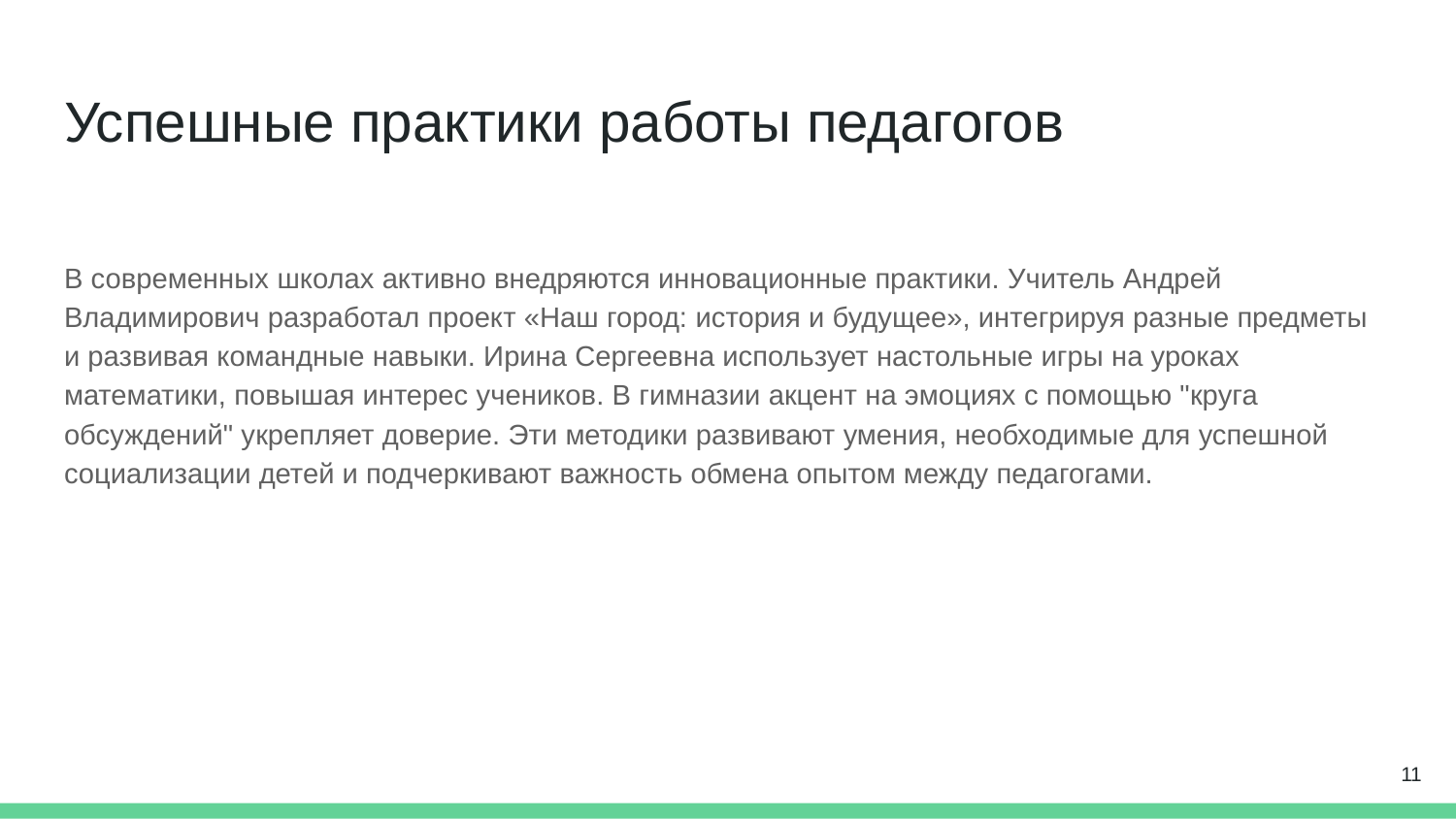

# Успешные практики работы педагогов
В современных школах активно внедряются инновационные практики. Учитель Андрей Владимирович разработал проект «Наш город: история и будущее», интегрируя разные предметы и развивая командные навыки. Ирина Сергеевна использует настольные игры на уроках математики, повышая интерес учеников. В гимназии акцент на эмоциях с помощью "круга обсуждений" укрепляет доверие. Эти методики развивают умения, необходимые для успешной социализации детей и подчеркивают важность обмена опытом между педагогами.
11